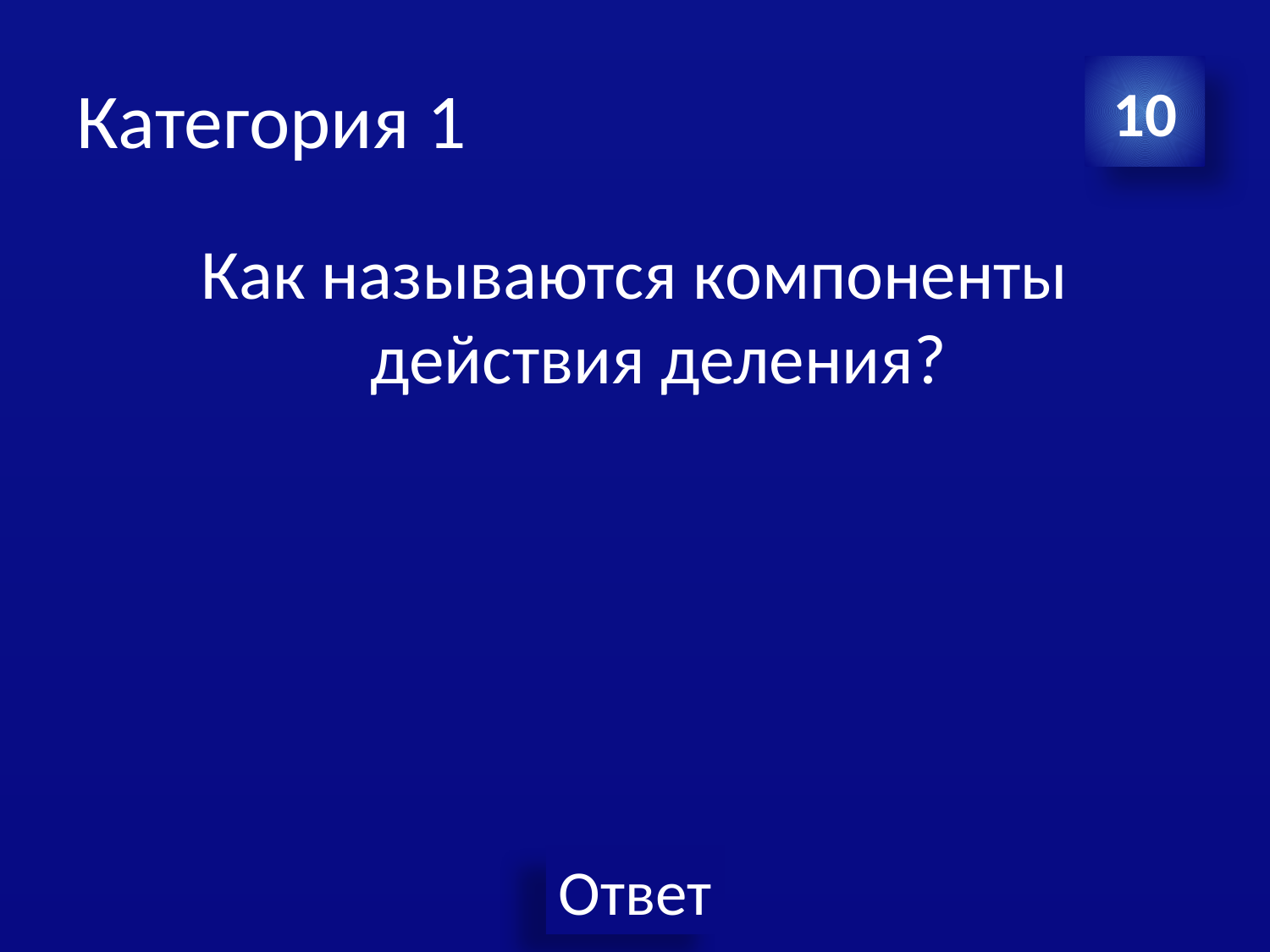

# Категория 1
10
Как называются компоненты действия деления?